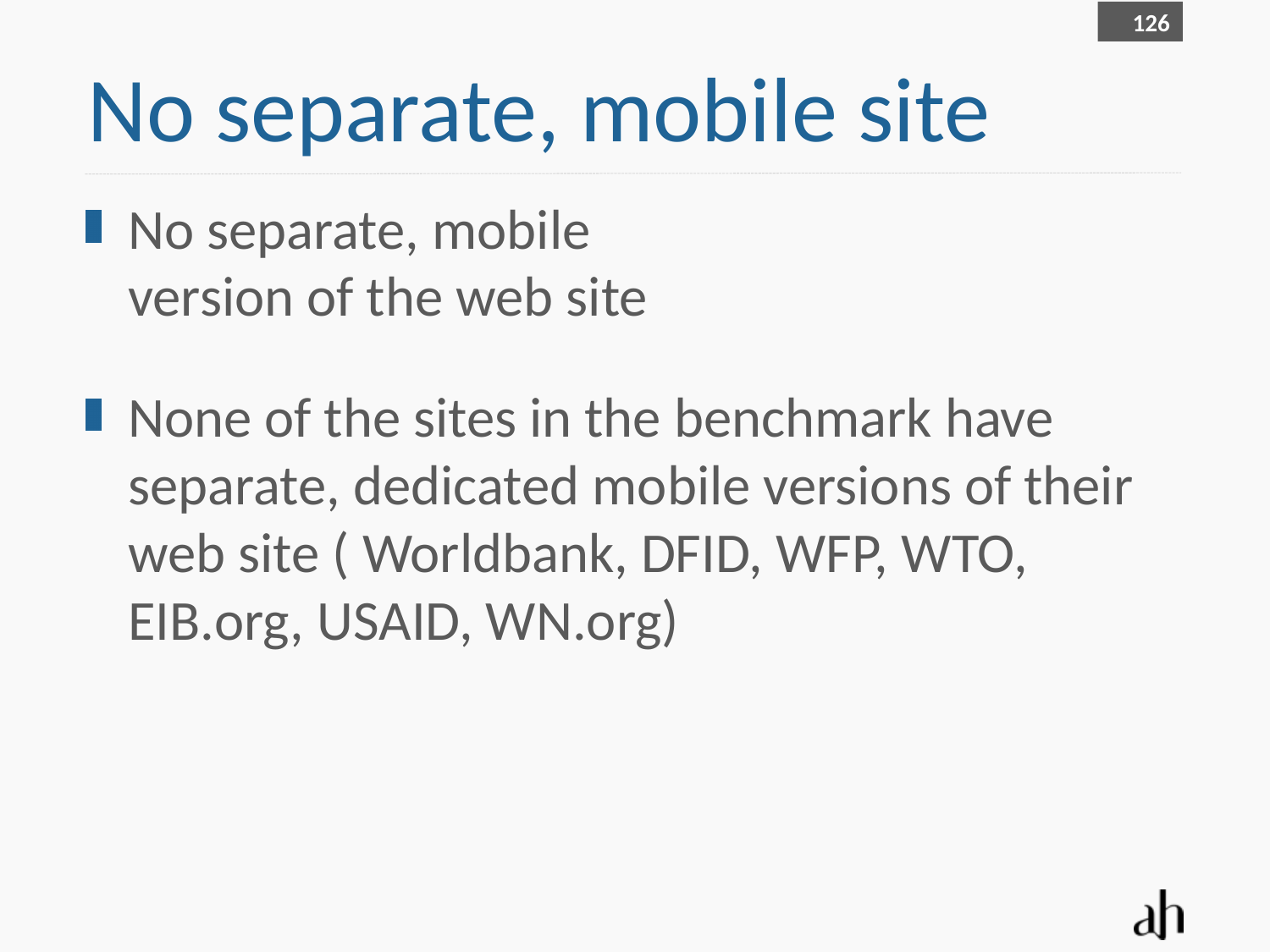

126
# No separate, mobile site

No separate, mobile
version of the web site
None of the sites in the benchmark have separate, dedicated mobile versions of their web site ( Worldbank, DFID, WFP, WTO, EIB.org, USAID, WN.org)